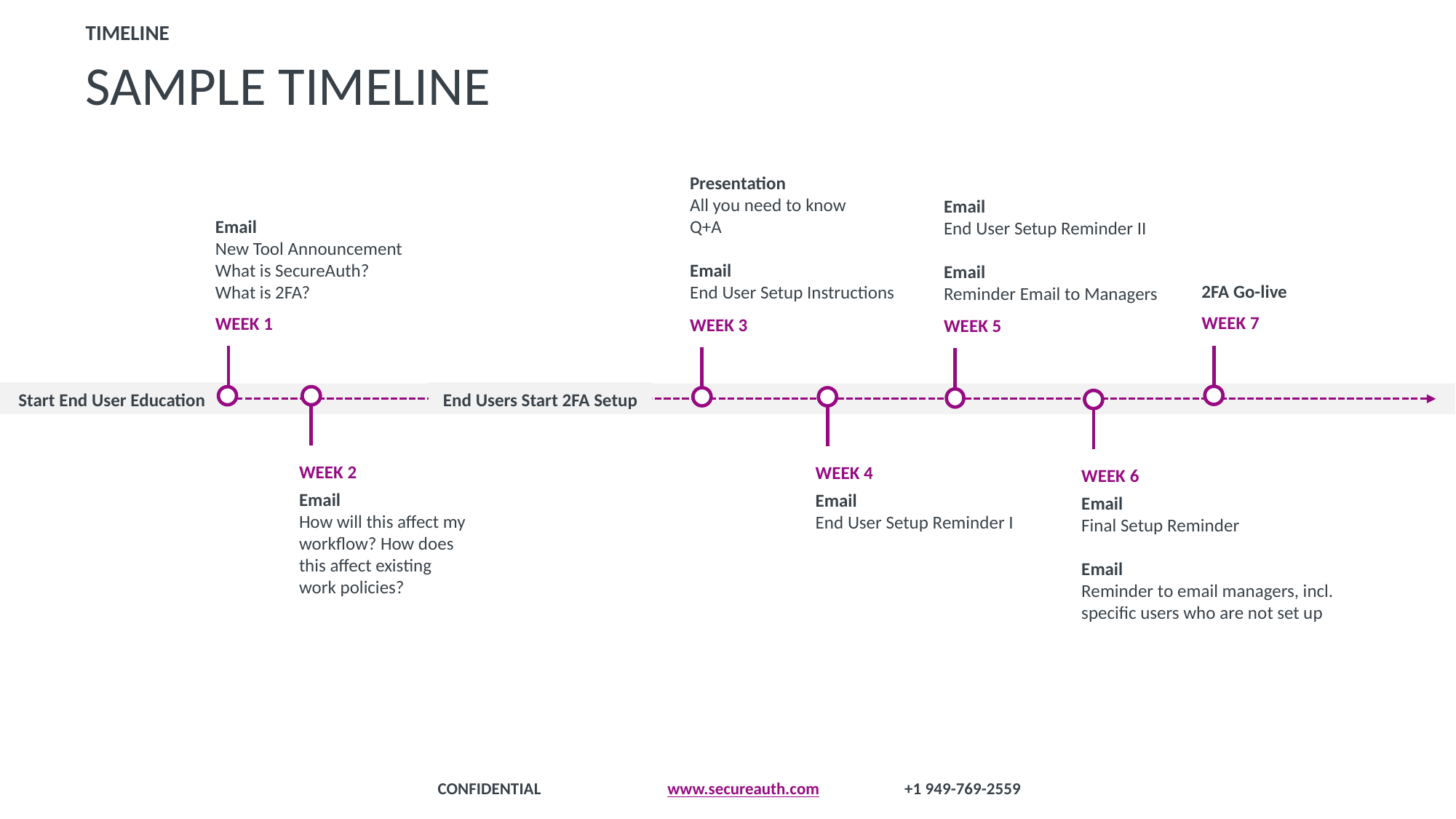

TIMELINE
# SAMPLE TIMELINE
Presentation
All you need to know
Q+A
Email
End User Setup Instructions
WEEK 3

Email
End User Setup Reminder II

Email
Reminder Email to Managers
WEEK 5

2FA Go-live
WEEK 7

Email
New Tool Announcement
What is SecureAuth?
What is 2FA?
WEEK 1

Start End User Education
End Users Start 2FA Setup

WEEK 2
Email
How will this affect my workflow? How does this affect existing work policies?

WEEK 4
Email
End User Setup Reminder I

WEEK 6
Email
Final Setup Reminder

Email
Reminder to email managers, incl. specific users who are not set up
 CONFIDENTIAL 	    www.secureauth.com  	         +1 949-769-2559